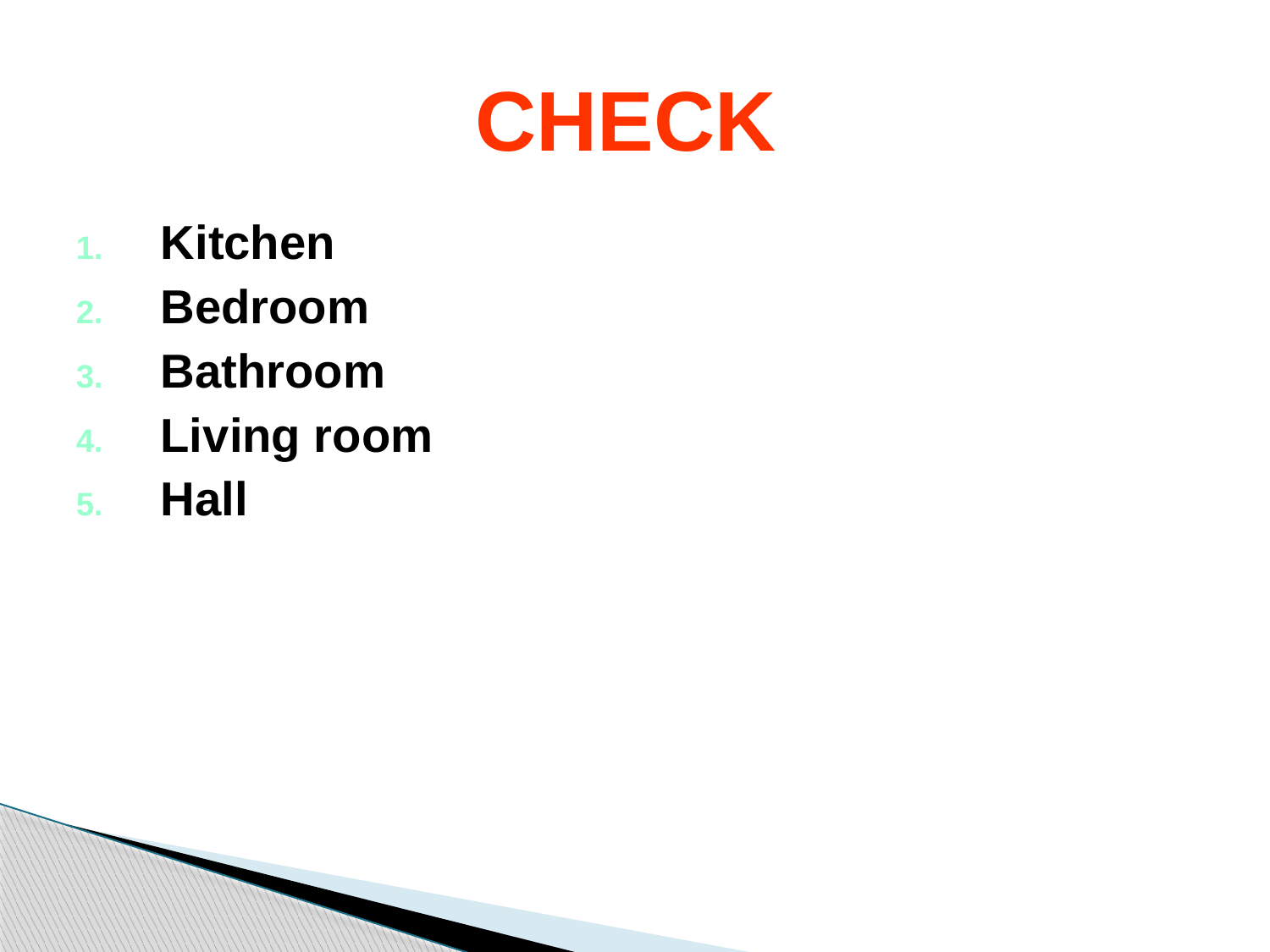

# CHECK
Kitchen
Bedroom
Bathroom
Living room
Hall